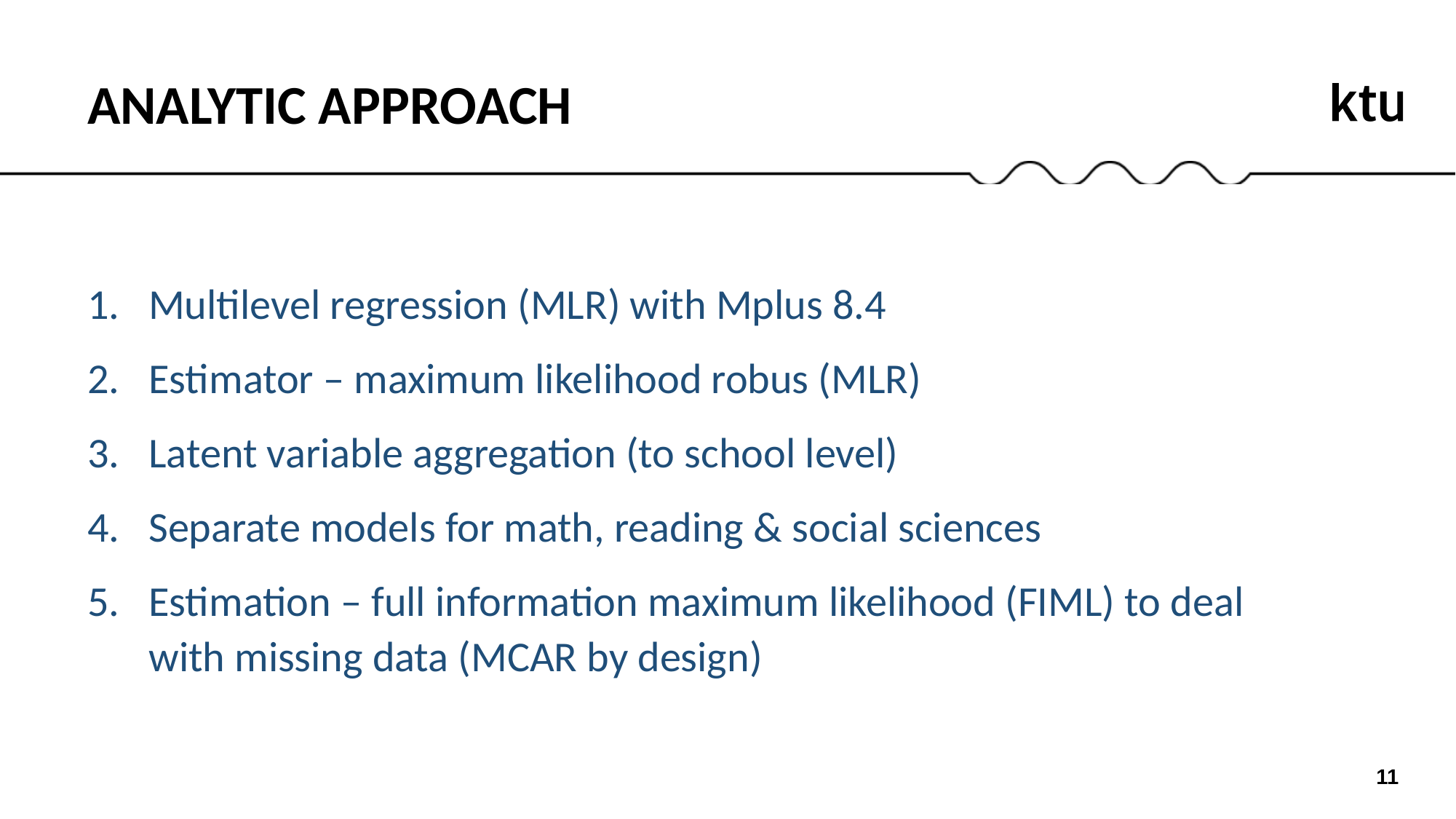

ANALYTIC APPROACH
Multilevel regression (MLR) with Mplus 8.4
Estimator – maximum likelihood robus (MLR)
Latent variable aggregation (to school level)
Separate models for math, reading & social sciences
Estimation – full information maximum likelihood (FIML) to deal with missing data (MCAR by design)